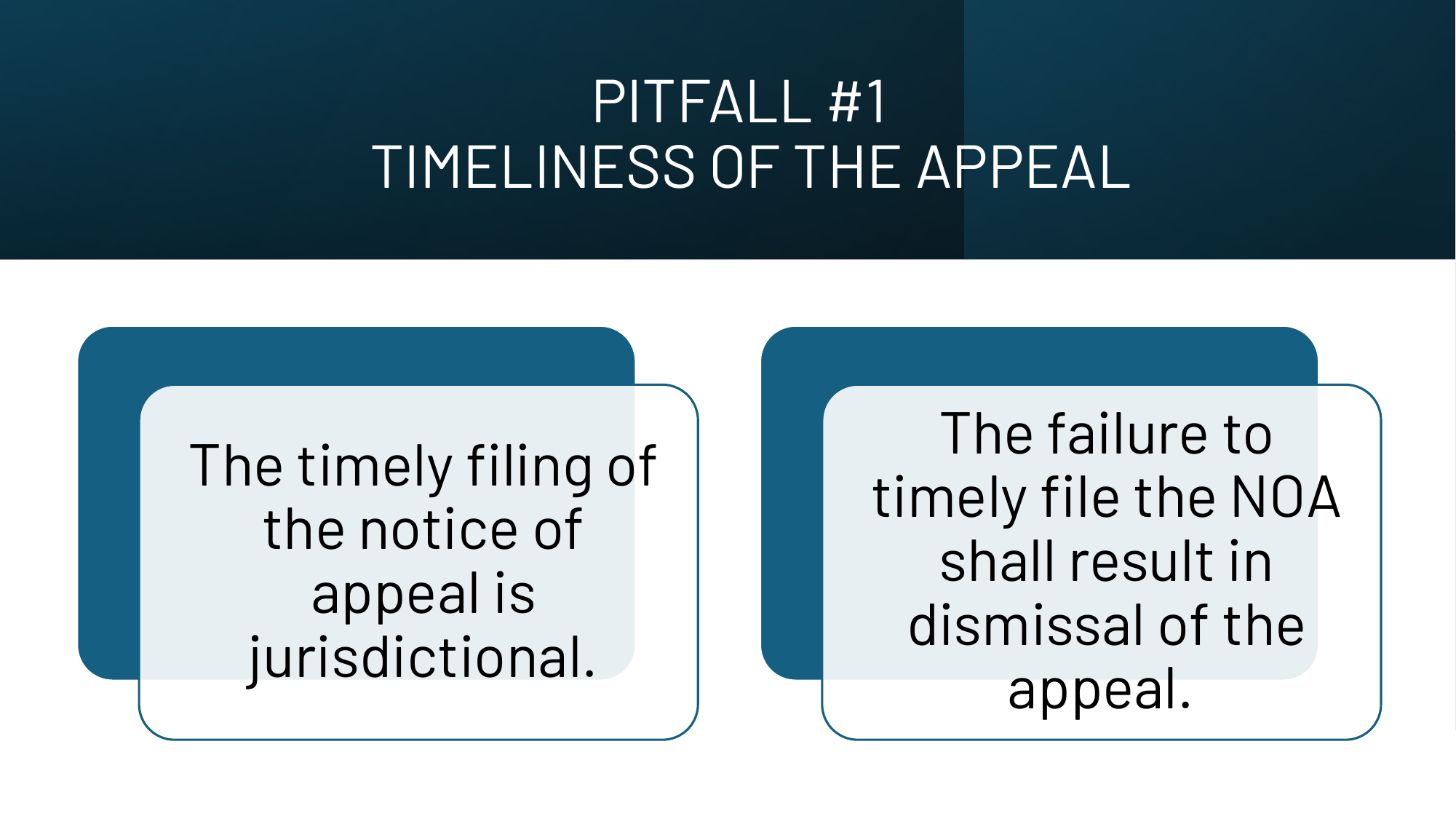

# PITFALL #1 TIMELINESS OF THE APPEAL
The timely filing of the notice of appeal is jurisdictional.
The failure to timely file the NOA shall result in dismissal of the appeal.